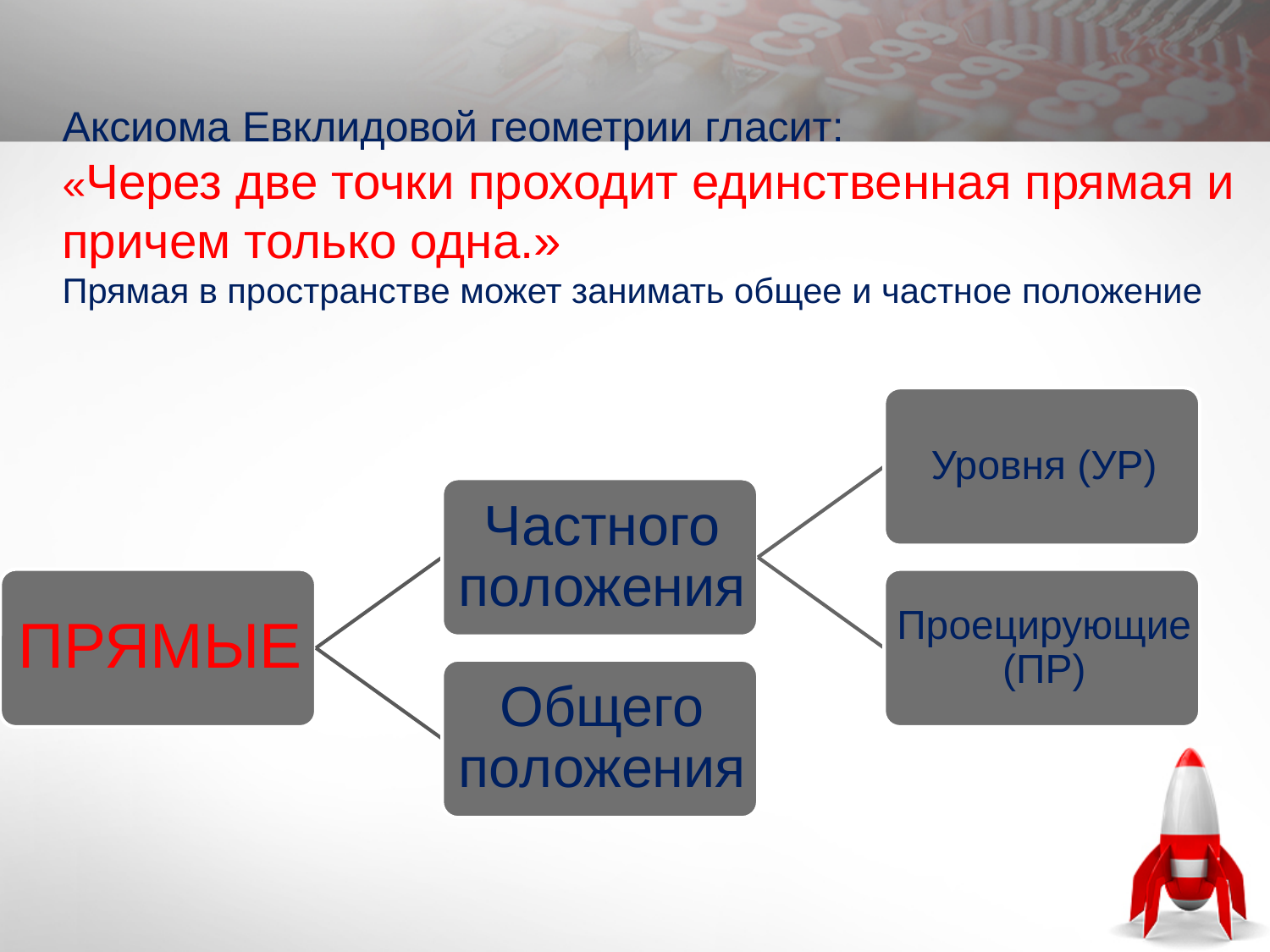

# Аксиома Евклидовой геометрии гласит: «Через две точки проходит единственная прямая и причем только одна.» Прямая в пространстве может занимать общее и частное положение
ПРЯМЫЕ

Частного положения

Уровня (УР)

Проецирующие (ПР)

Общего положения